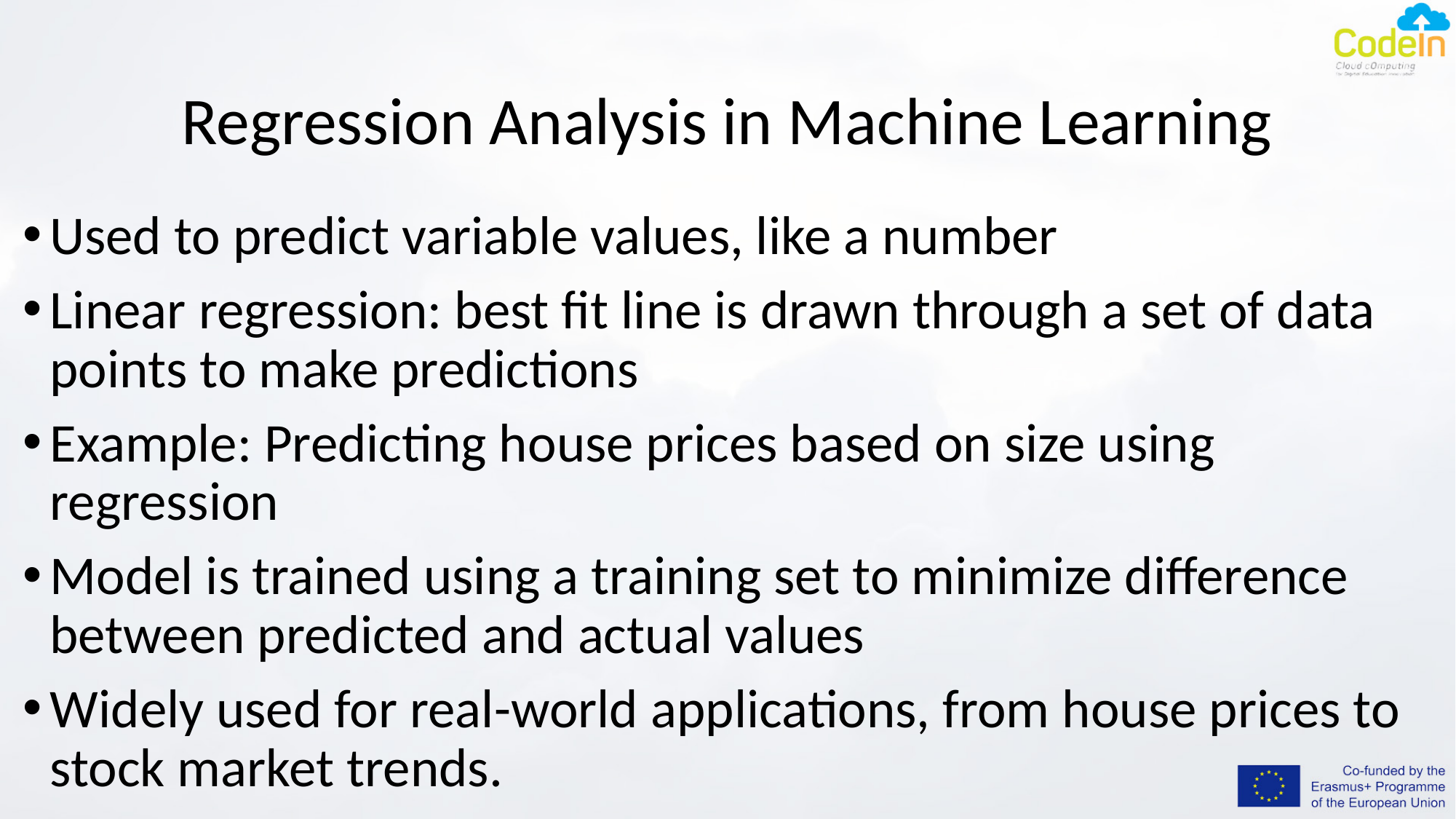

# Regression Analysis in Machine Learning
Used to predict variable values, like a number
Linear regression: best fit line is drawn through a set of data points to make predictions
Example: Predicting house prices based on size using regression
Model is trained using a training set to minimize difference between predicted and actual values
Widely used for real-world applications, from house prices to stock market trends.